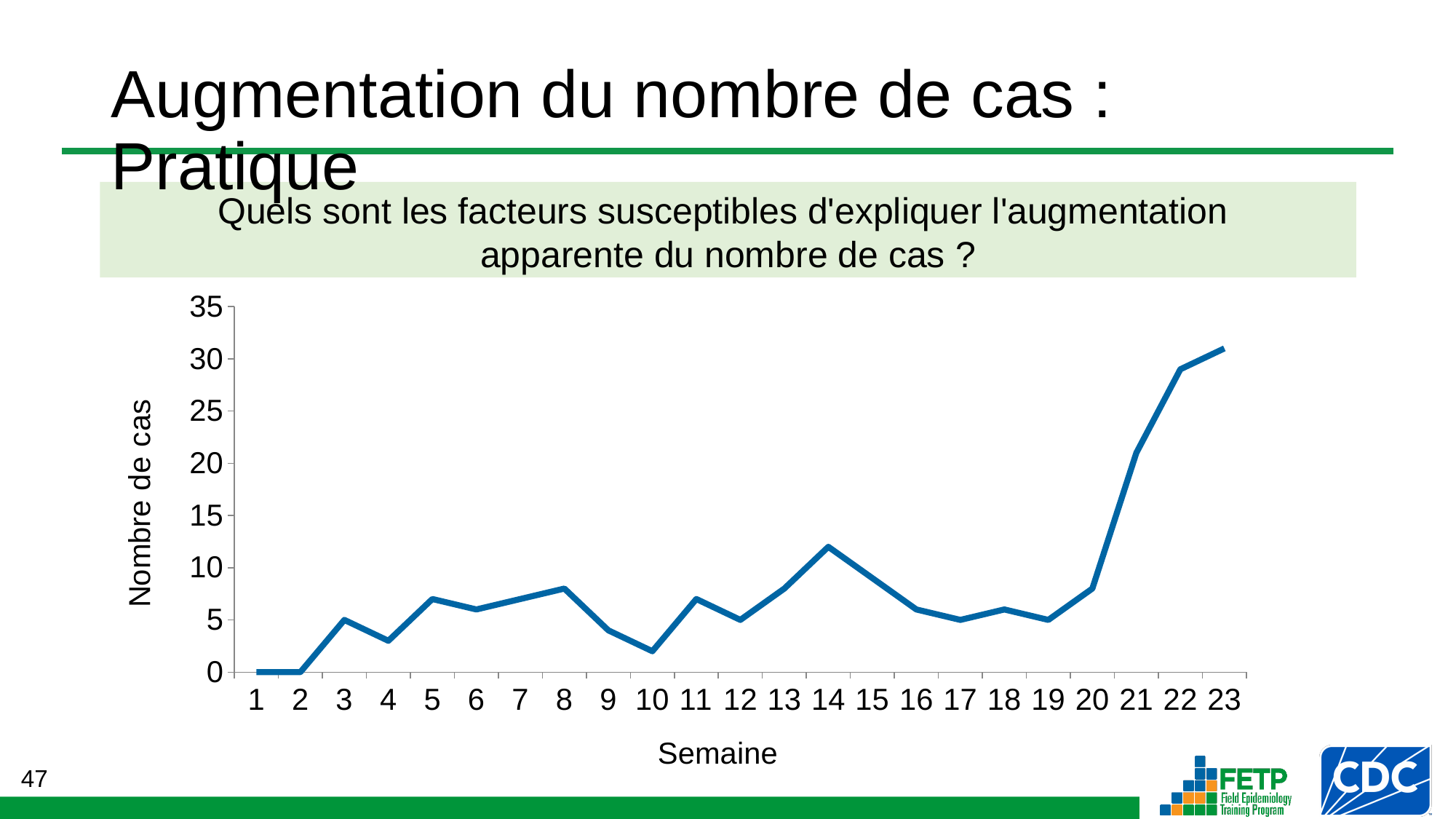

# Augmentation du nombre de cas : Pratique
Quels sont les facteurs susceptibles d'expliquer l'augmentation
apparente du nombre de cas ?

### Chart

| Category |  |
|---|---|